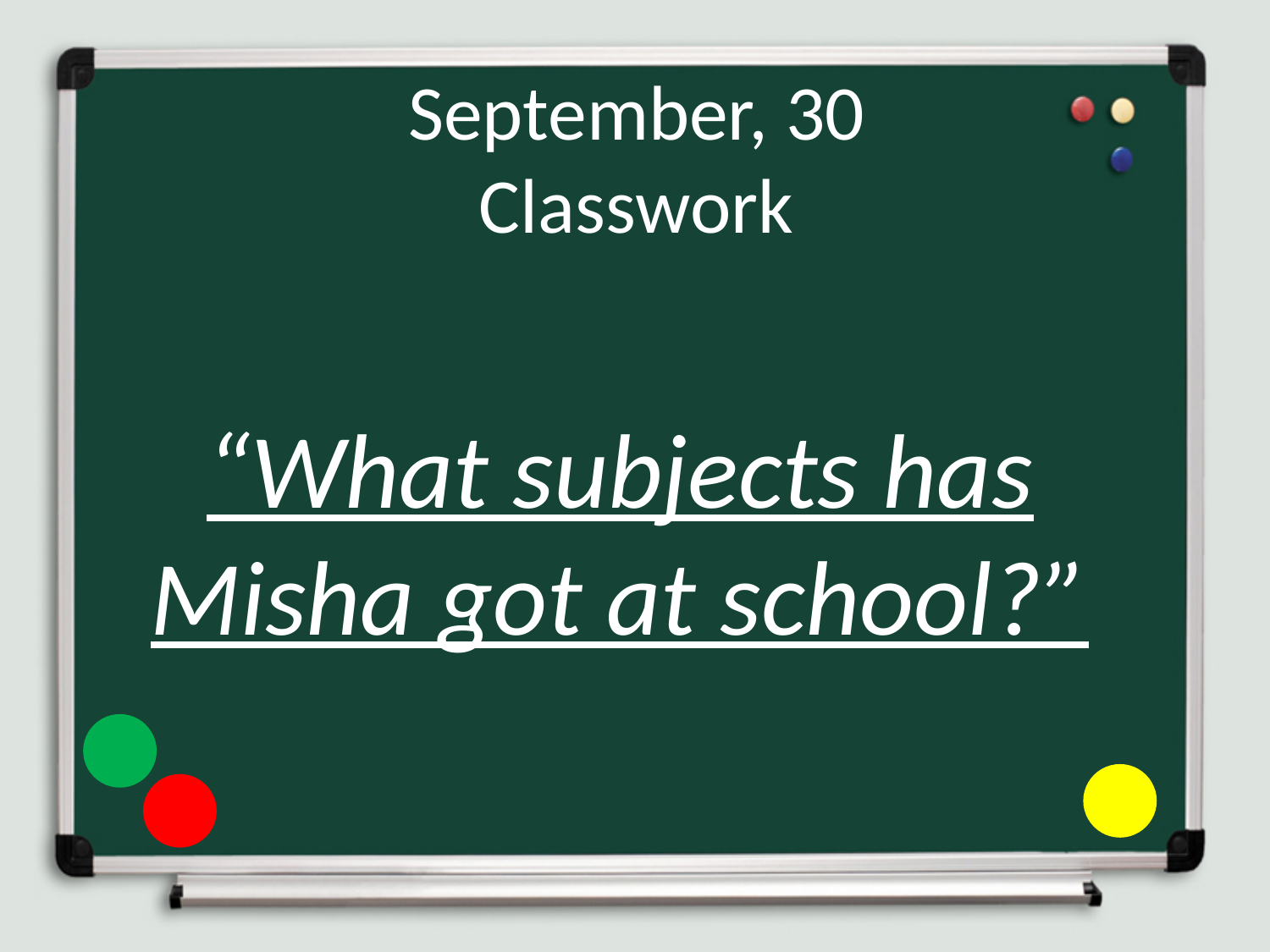

# September, 30 Classwork

“What subjects has Misha got at school?”